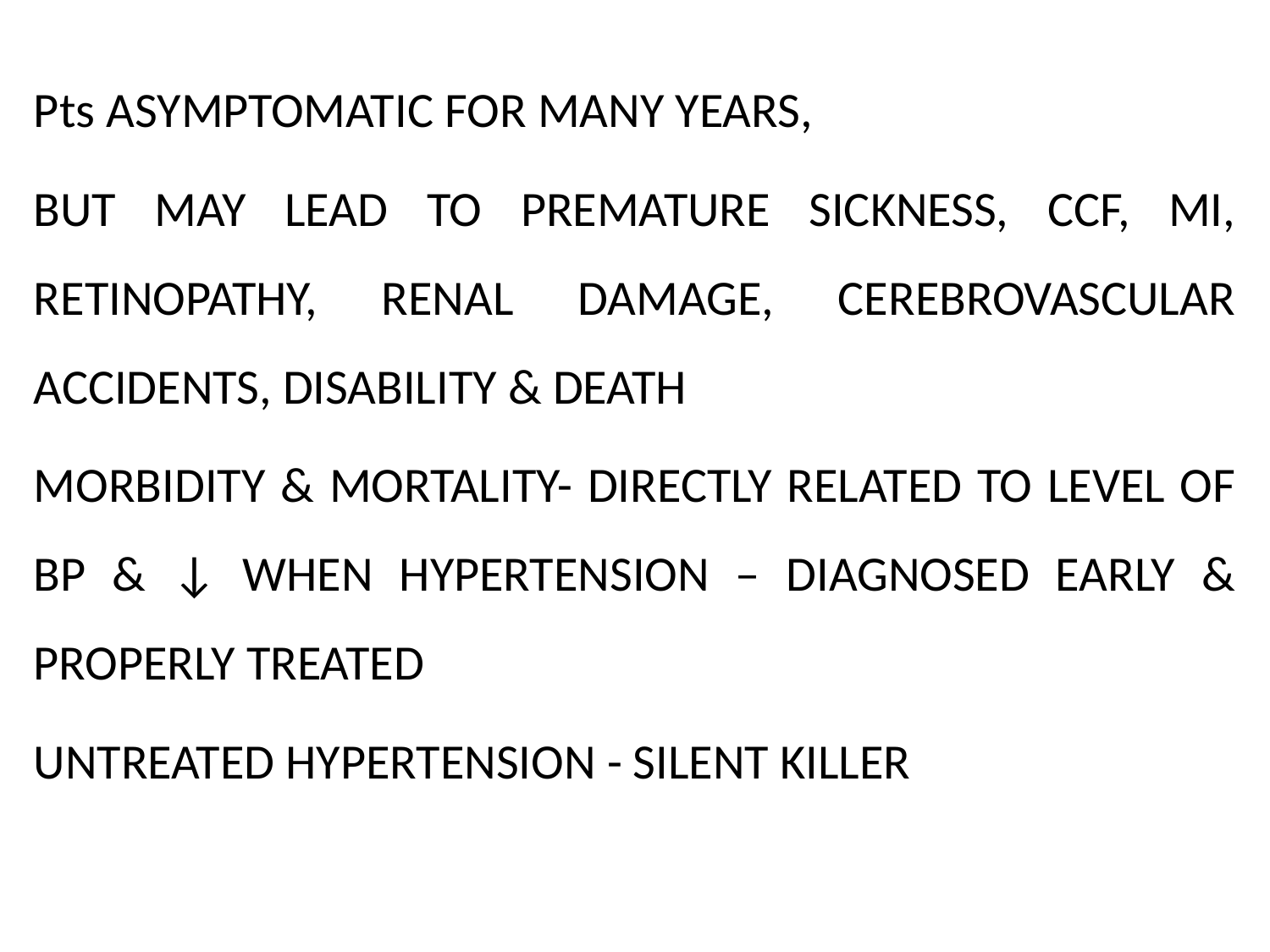

Pts ASYMPTOMATIC FOR MANY YEARS,
BUT MAY LEAD TO PREMATURE SICKNESS, CCF, MI, RETINOPATHY, RENAL DAMAGE, CEREBROVASCULAR ACCIDENTS, DISABILITY & DEATH
MORBIDITY & MORTALITY- DIRECTLY RELATED TO LEVEL OF BP & ↓ WHEN HYPERTENSION – DIAGNOSED EARLY & PROPERLY TREATED
UNTREATED HYPERTENSION - SILENT KILLER